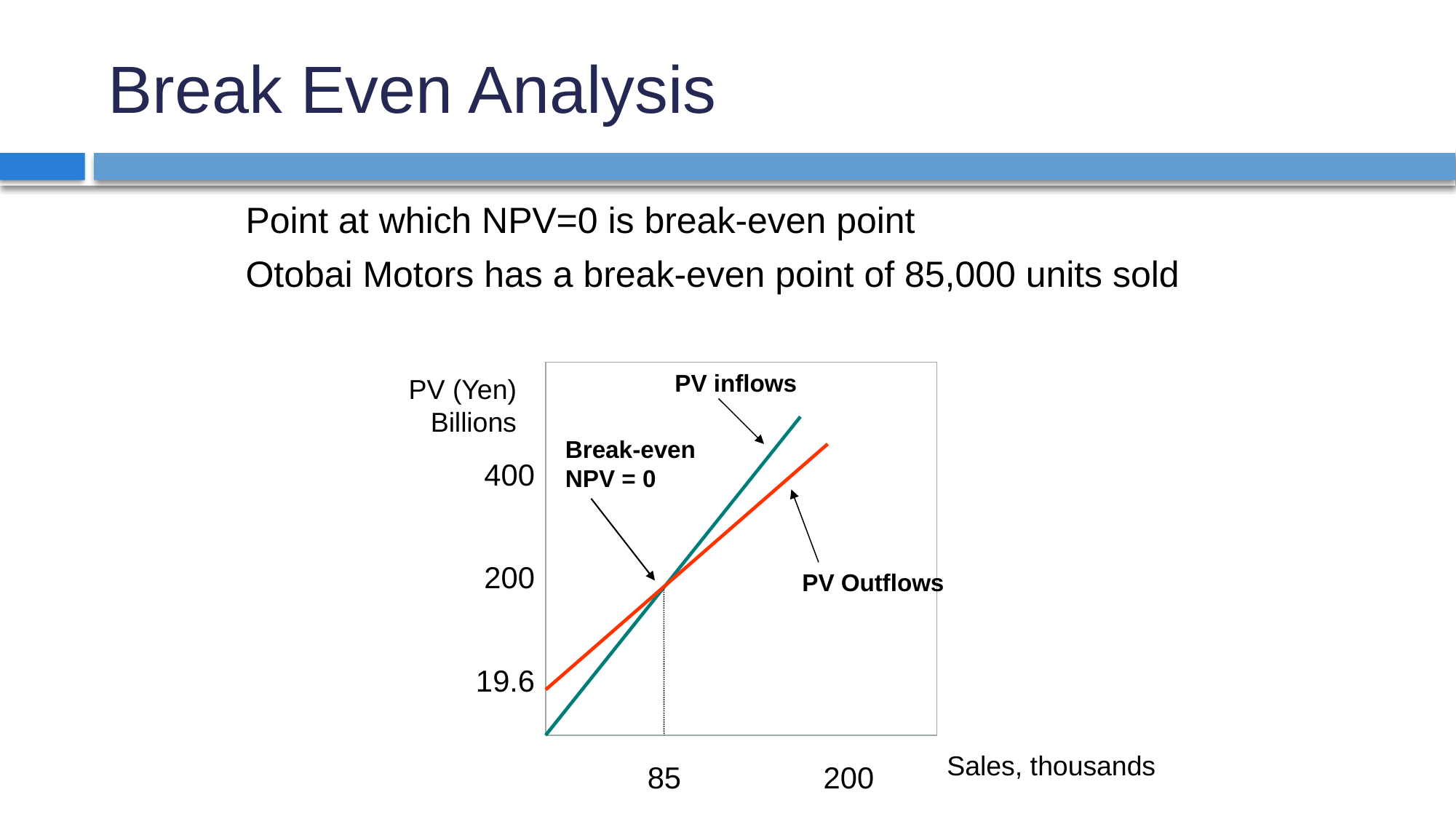

# Break Even Analysis
Point at which NPV=0 is break-even point
Otobai Motors has a break-even point of 85,000 units sold

PV inflows
PV (Yen)
Billions

400

200

19.6

Break-even
NPV = 0

PV Outflows

Sales, thousands
85                 200